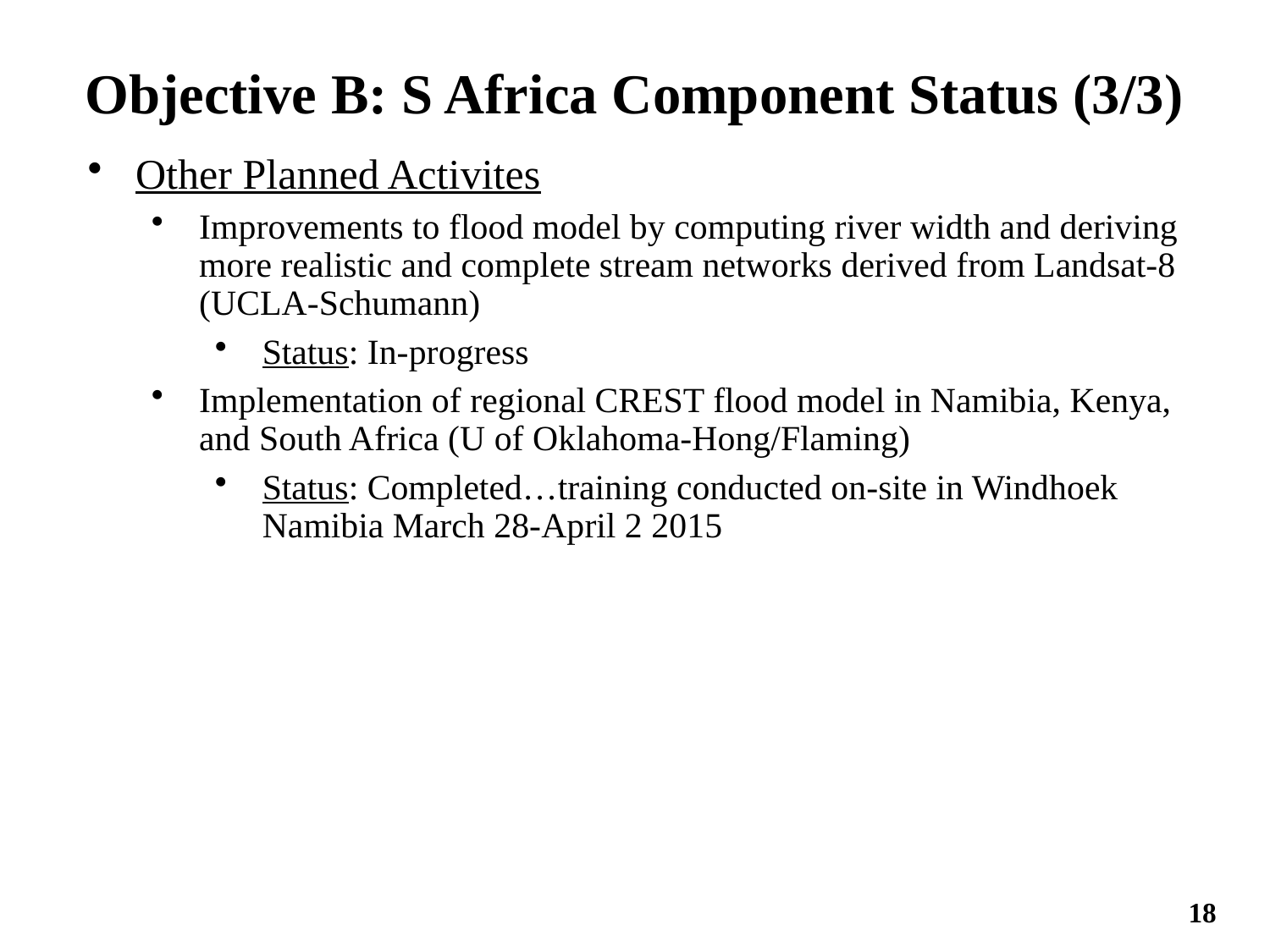

# Objective B: S Africa Component Status (3/3)
Other Planned Activites
Improvements to flood model by computing river width and deriving more realistic and complete stream networks derived from Landsat-8 (UCLA-Schumann)
Status: In-progress
Implementation of regional CREST flood model in Namibia, Kenya, and South Africa (U of Oklahoma-Hong/Flaming)
Status: Completed…training conducted on-site in Windhoek Namibia March 28-April 2 2015
18